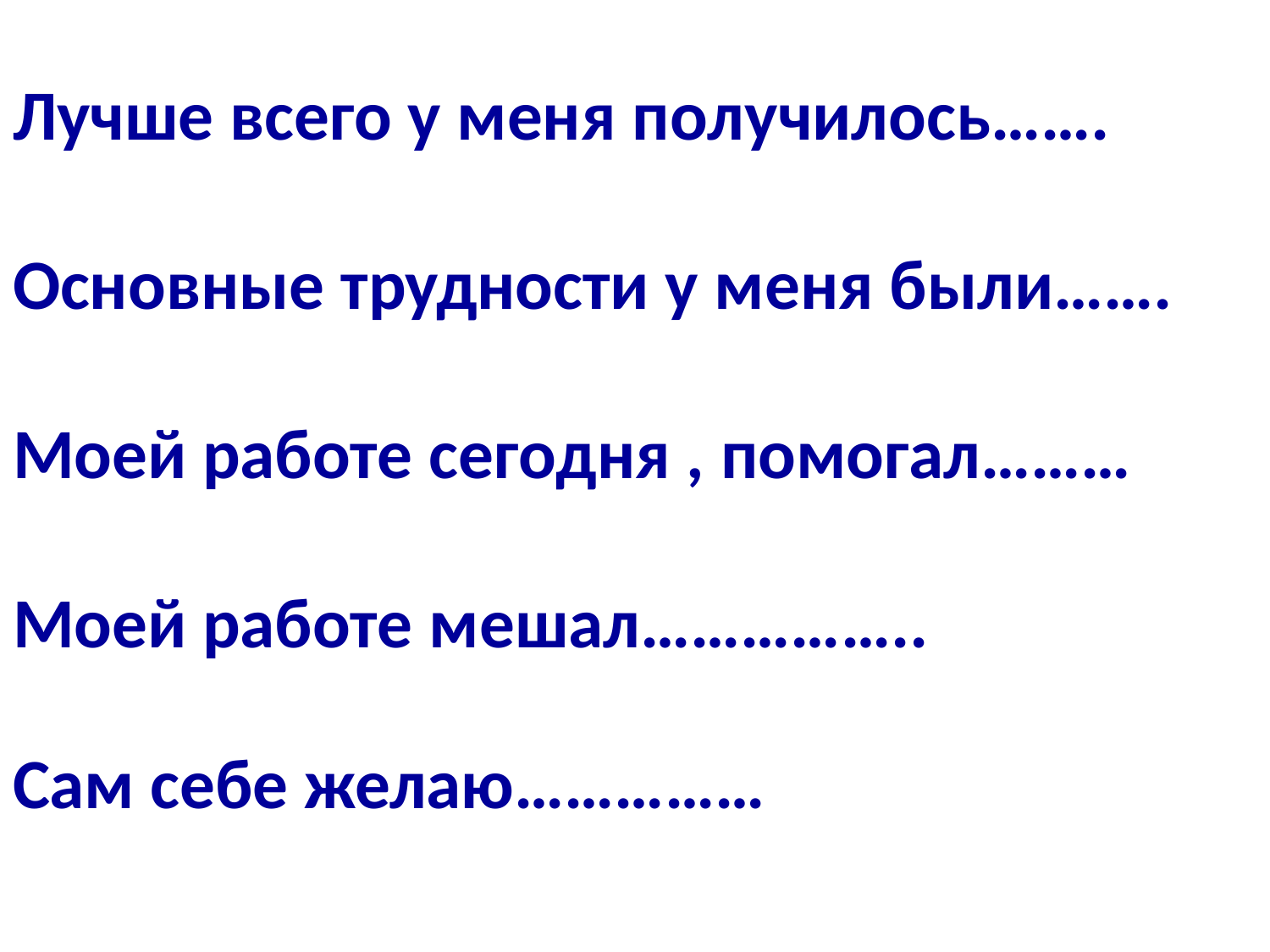

# Лучше всего у меня получилось……. Основные трудности у меня были……. Моей работе сегодня , помогал……… Моей работе мешал…………….. Сам себе желаю……………